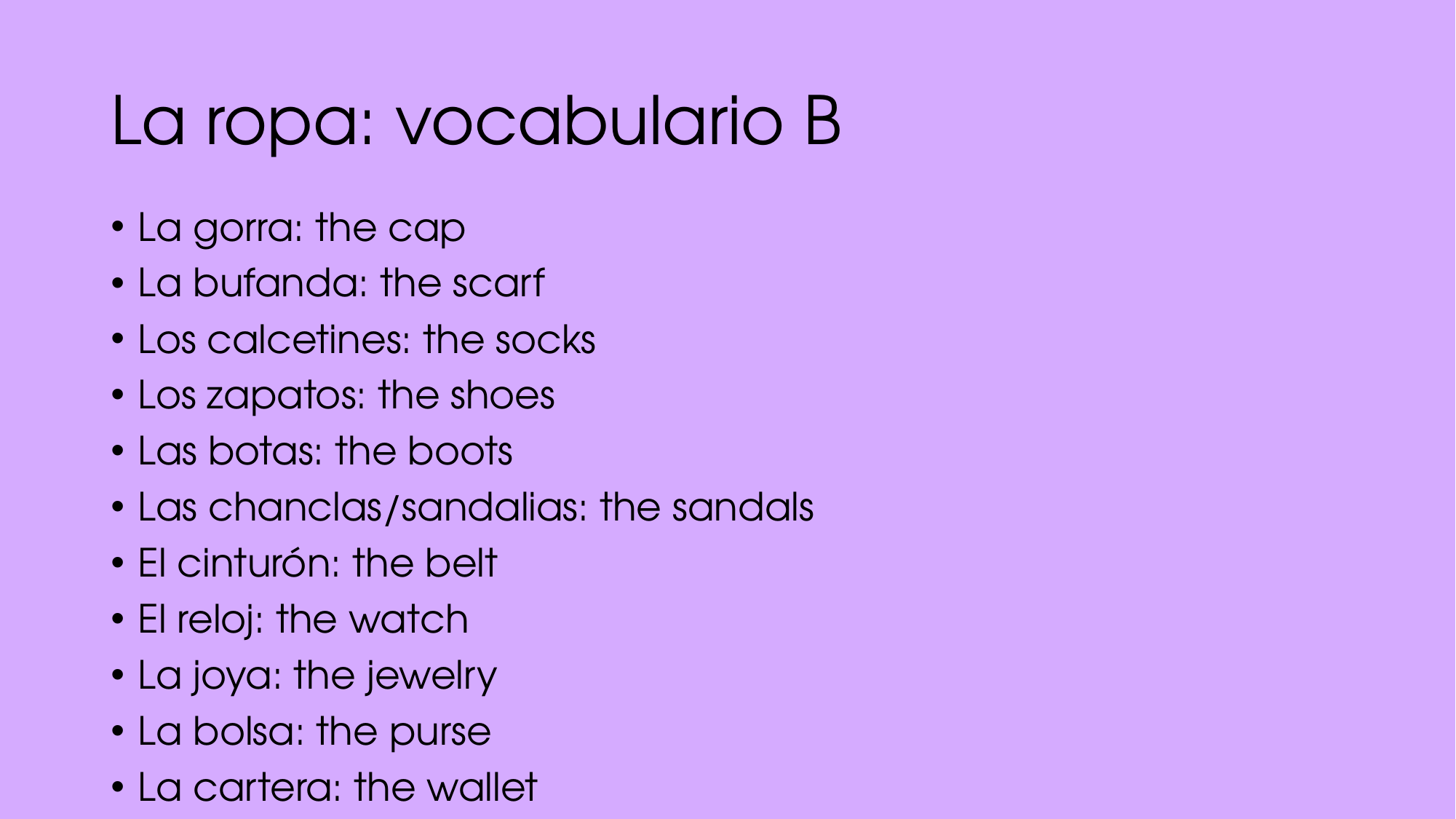

# La ropa: vocabulario B
La gorra: the cap
La bufanda: the scarf
Los calcetines: the socks
Los zapatos: the shoes
Las botas: the boots
Las chanclas/sandalias: the sandals
El cinturón: the belt
El reloj: the watch
La joya: the jewelry
La bolsa: the purse
La cartera: the wallet